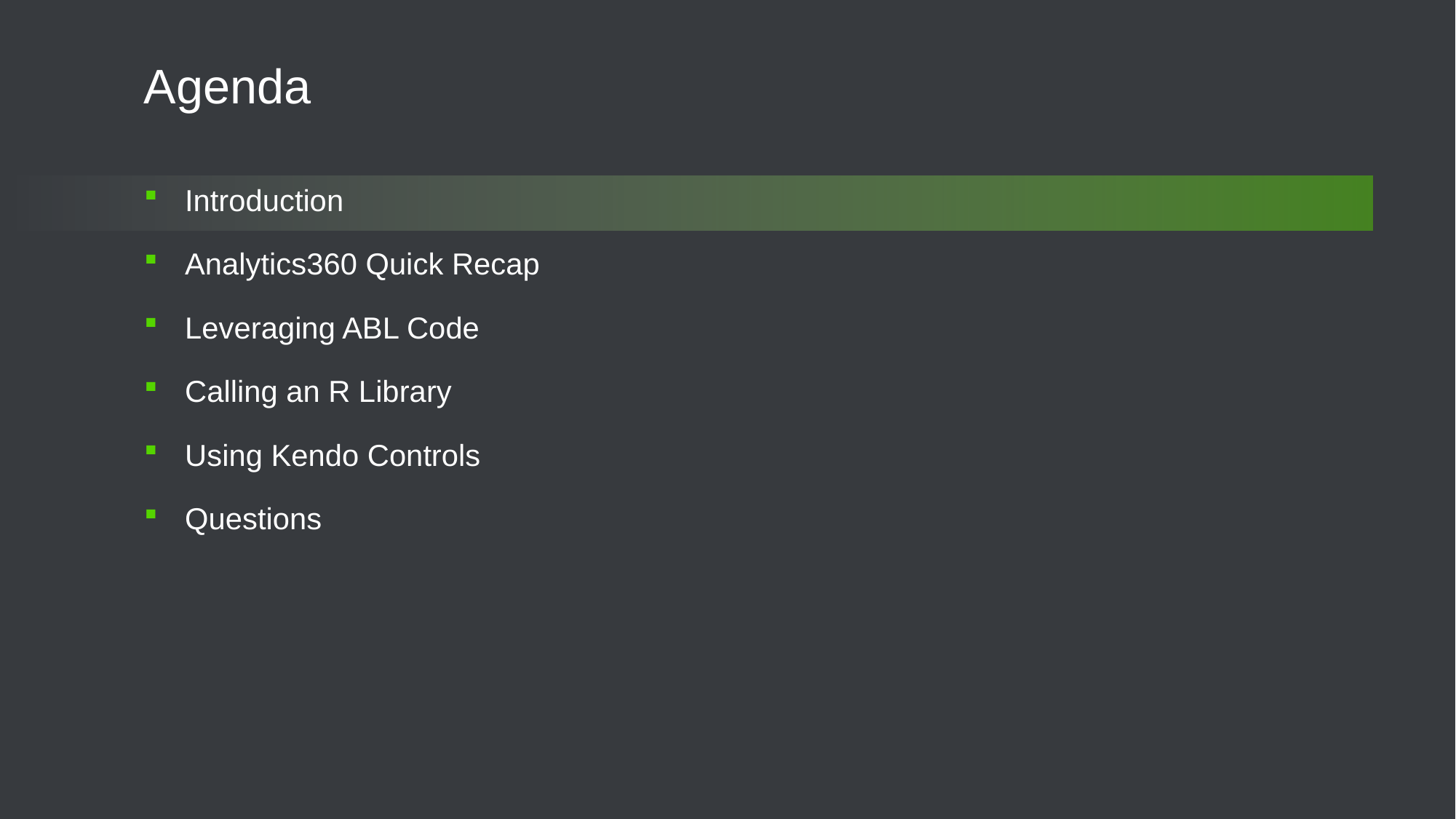

# Agenda
Introduction
Analytics360 Quick Recap
Leveraging ABL Code
Calling an R Library
Using Kendo Controls
Questions